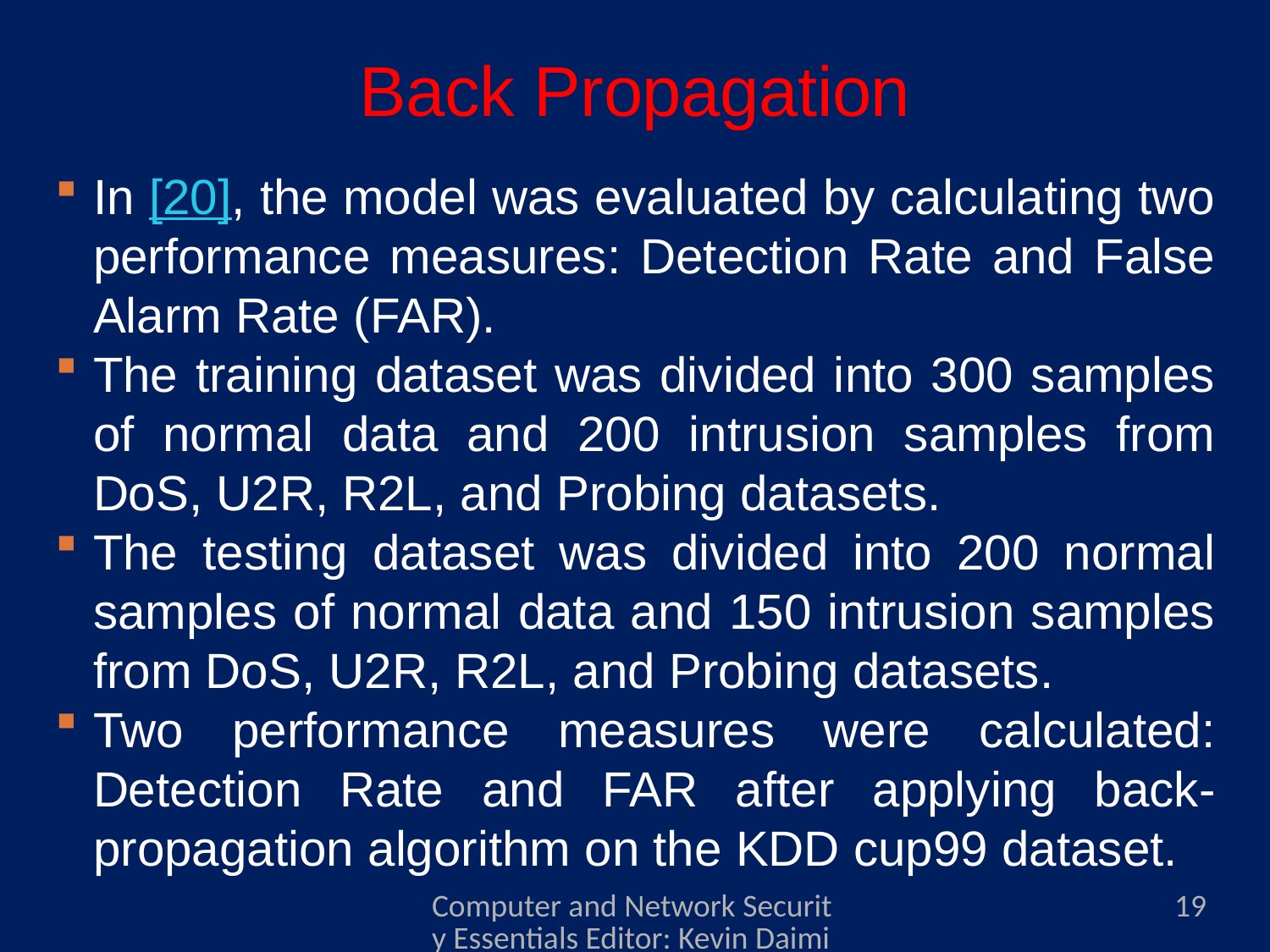

# Back Propagation
In [20], the model was evaluated by calculating two performance measures: Detection Rate and False Alarm Rate (FAR).
The training dataset was divided into 300 samples of normal data and 200 intrusion samples from DoS, U2R, R2L, and Probing datasets.
The testing dataset was divided into 200 normal samples of normal data and 150 intrusion samples from DoS, U2R, R2L, and Probing datasets.
Two performance measures were calculated: Detection Rate and FAR after applying back-propagation algorithm on the KDD cup99 dataset.
Computer and Network Security Essentials Editor: Kevin Daimi Associate Editors: Guillermo Francia, Levent Ertaul, Luis H. Encinas, Eman El-Sheikh Published by Springer
19